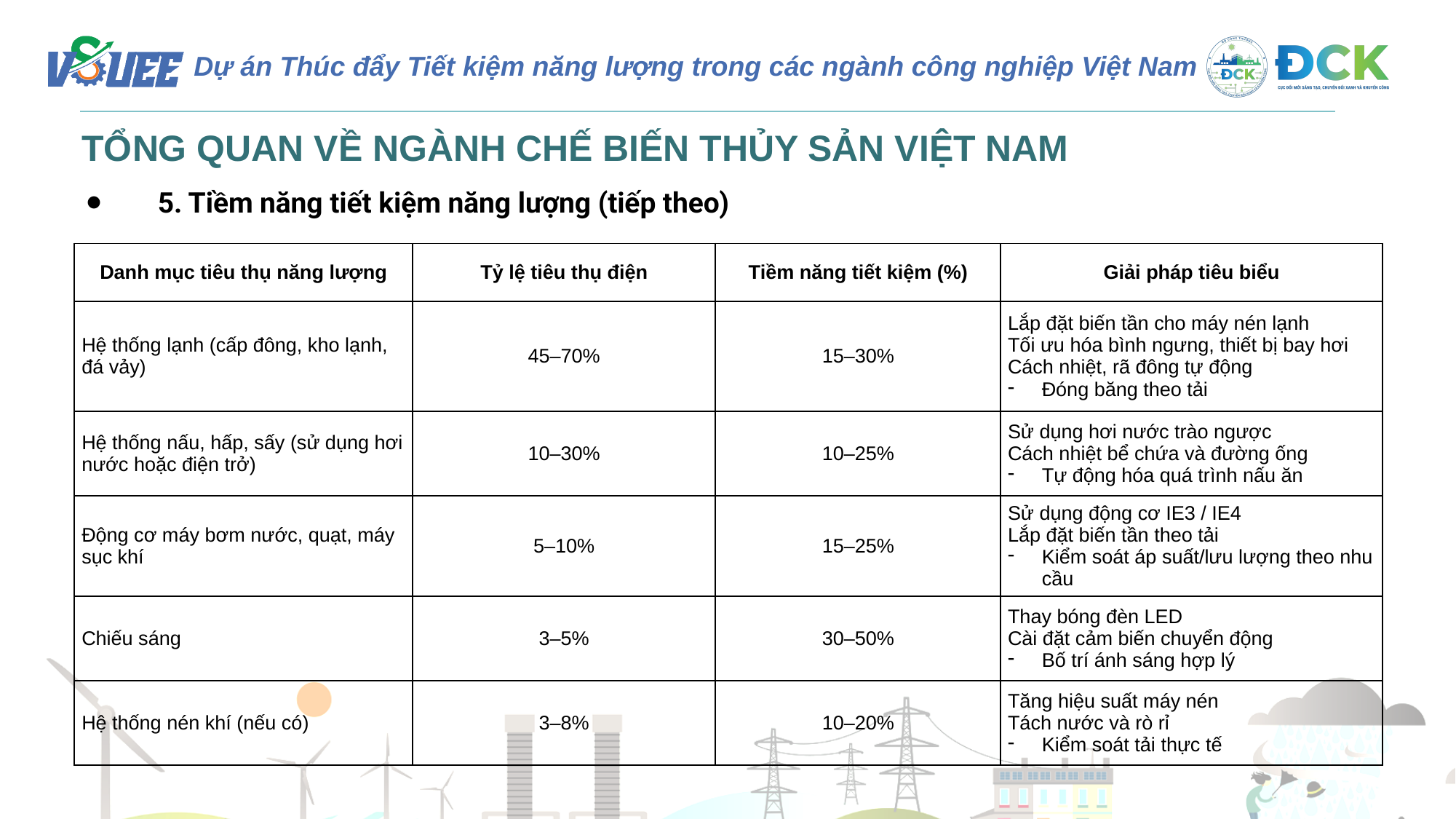

TỔNG QUAN VỀ NGÀNH CHẾ BIẾN THỦY SẢN VIỆT NAM
5. Tiềm năng tiết kiệm năng lượng (tiếp theo)
| Danh mục tiêu thụ năng lượng | Tỷ lệ tiêu thụ điện | Tiềm năng tiết kiệm (%) | Giải pháp tiêu biểu |
| --- | --- | --- | --- |
| Hệ thống lạnh (cấp đông, kho lạnh, đá vảy) | 45–70% | 15–30% | Lắp đặt biến tần cho máy nén lạnh Tối ưu hóa bình ngưng, thiết bị bay hơi Cách nhiệt, rã đông tự động Đóng băng theo tải |
| Hệ thống nấu, hấp, sấy (sử dụng hơi nước hoặc điện trở) | 10–30% | 10–25% | Sử dụng hơi nước trào ngược Cách nhiệt bể chứa và đường ống Tự động hóa quá trình nấu ăn |
| Động cơ máy bơm nước, quạt, máy sục khí | 5–10% | 15–25% | Sử dụng động cơ IE3 / IE4 Lắp đặt biến tần theo tải Kiểm soát áp suất/lưu lượng theo nhu cầu |
| Chiếu sáng | 3–5% | 30–50% | Thay bóng đèn LED Cài đặt cảm biến chuyển động Bố trí ánh sáng hợp lý |
| Hệ thống nén khí (nếu có) | 3–8% | 10–20% | Tăng hiệu suất máy nén Tách nước và rò rỉ Kiểm soát tải thực tế |